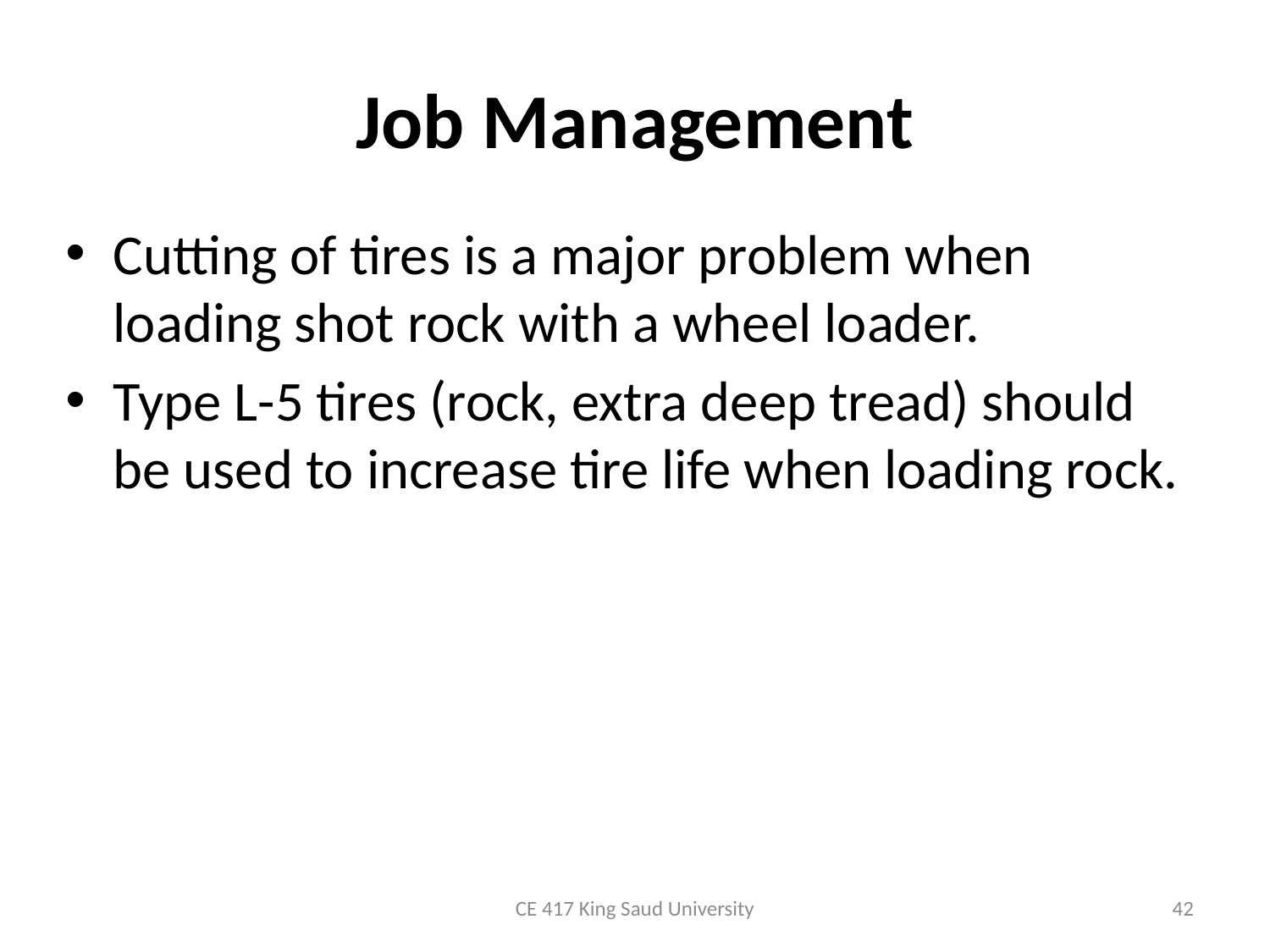

# Job Management
Cutting of tires is a major problem when loading shot rock with a wheel loader.
Type L-5 tires (rock, extra deep tread) should be used to increase tire life when loading rock.
CE 417 King Saud University
42